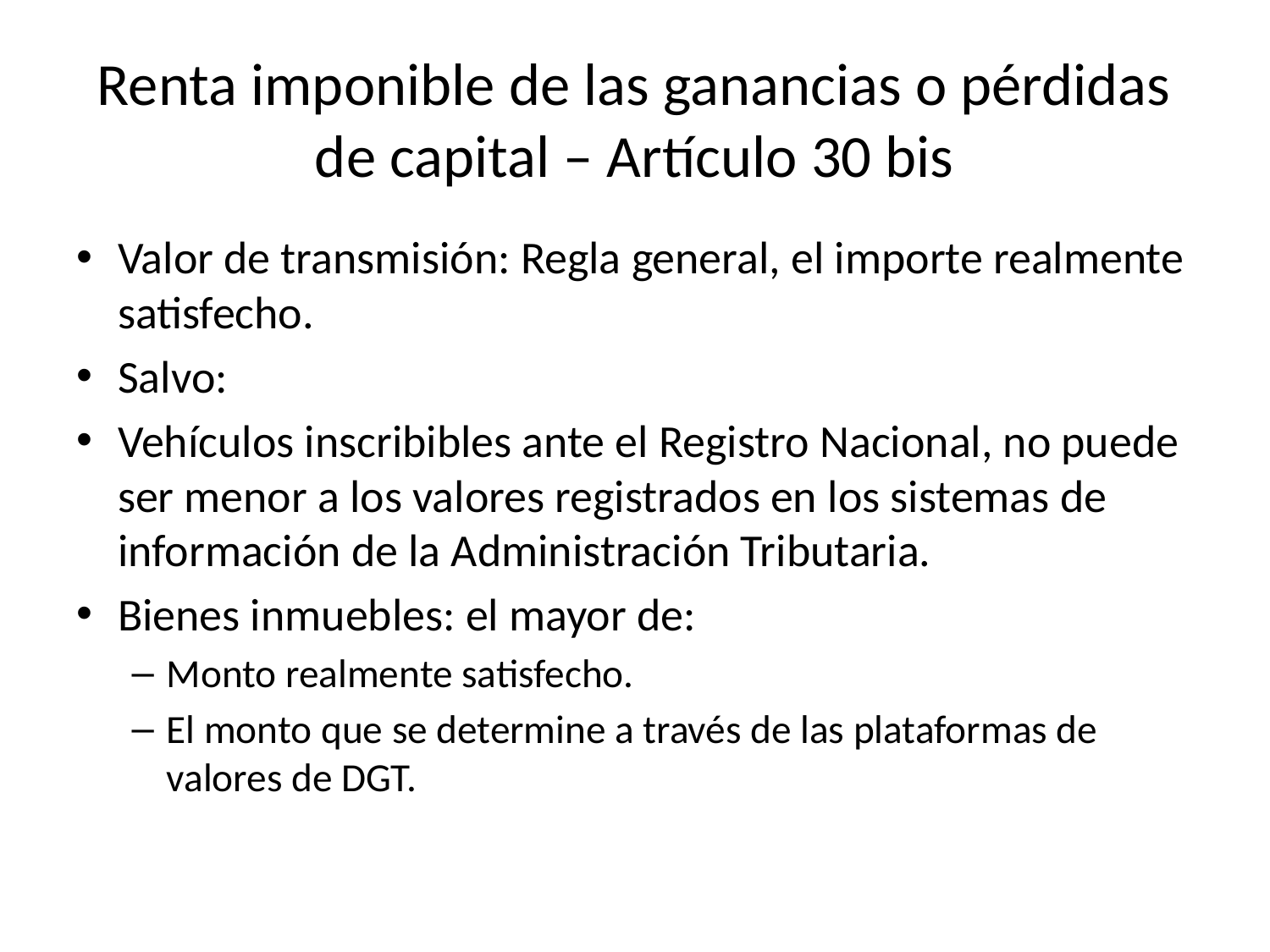

# Renta imponible de las ganancias o pérdidas de capital – Artículo 30 bis
Valor de transmisión: Regla general, el importe realmente satisfecho.
Salvo:
Vehículos inscribibles ante el Registro Nacional, no puede ser menor a los valores registrados en los sistemas de información de la Administración Tributaria.
Bienes inmuebles: el mayor de:
Monto realmente satisfecho.
El monto que se determine a través de las plataformas de valores de DGT.